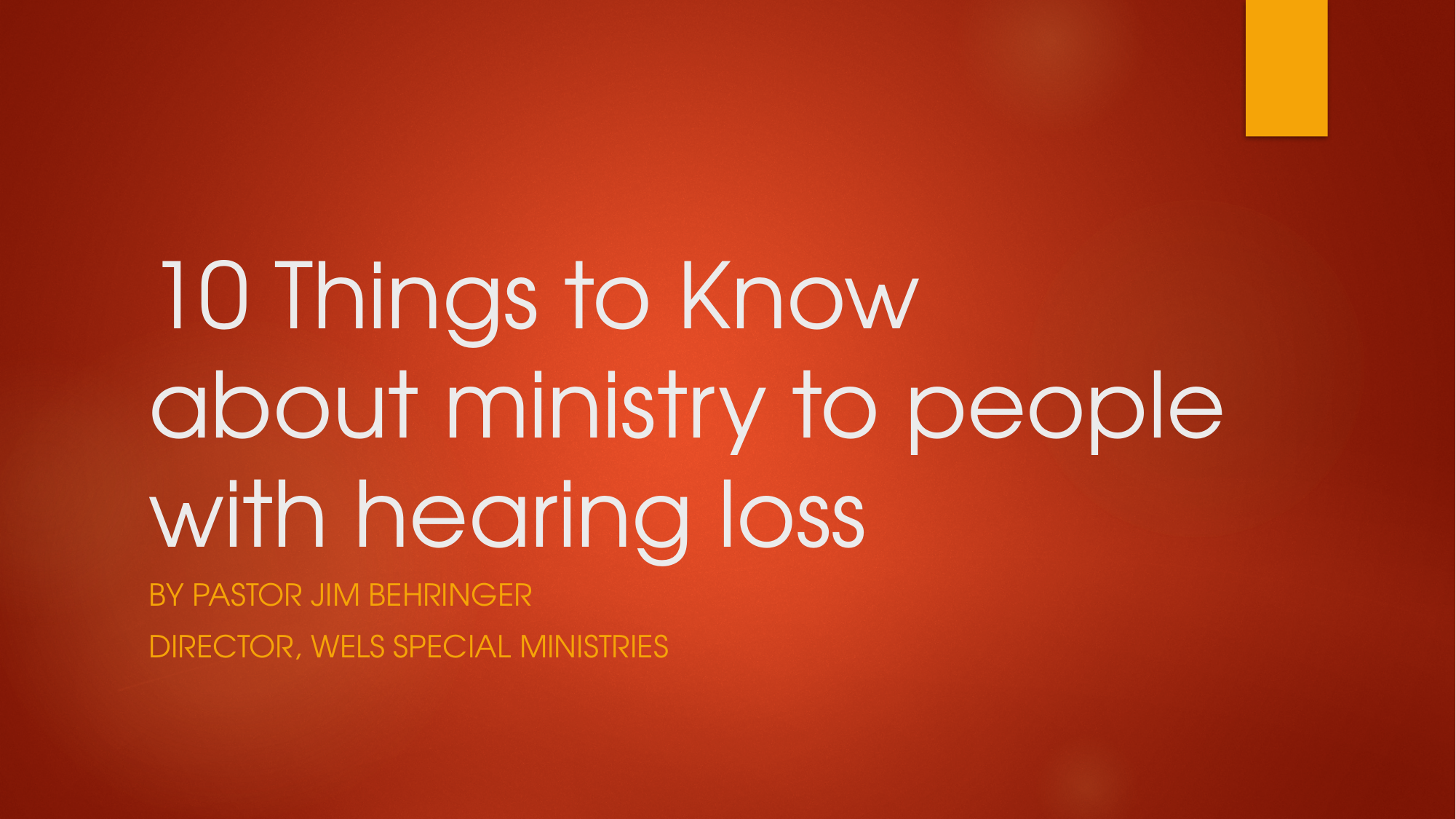

# 10 Things to Know about ministry to people with hearing loss
By Pastor Jim Behringer
Director, WELS Special Ministries